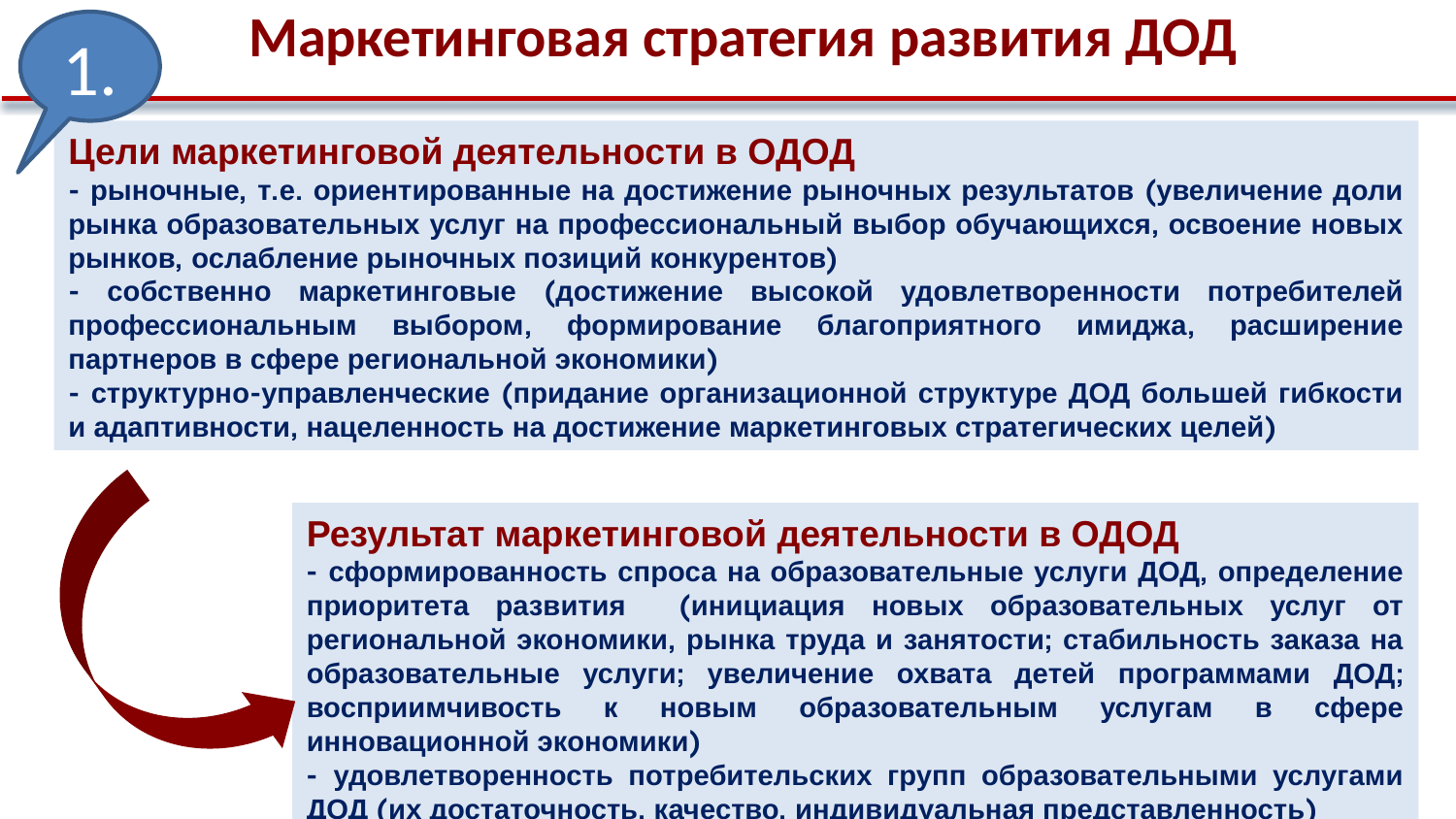

Маркетинговая стратегия развития ДОД
1.

Цели маркетинговой деятельности в ОДОД
- рыночные, т.е. ориентированные на достижение рыночных результатов (увеличение доли рынка образовательных услуг на профессиональный выбор обучающихся, освоение новых рынков, ослабление рыночных позиций конкурентов)
- собственно маркетинговые (достижение высокой удовлетворенности потребителей профессиональным выбором, формирование благоприятного имиджа, расширение партнеров в сфере региональной экономики)
- структурно-управленческие (придание организационной структуре ДОД большей гибкости и адаптивности, нацеленность на достижение маркетинговых стратегических целей)

Результат маркетинговой деятельности в ОДОД
- сформированность спроса на образовательные услуги ДОД, определение приоритета развития  (инициация новых образовательных услуг от региональной экономики, рынка труда и занятости; стабильность заказа на образовательные услуги; увеличение охвата детей программами ДОД; восприимчивость к новым образовательным услугам в сфере инновационной экономики)
- удовлетворенность потребительских групп образовательными услугами ДОД (их достаточность, качество, индивидуальная представленность)